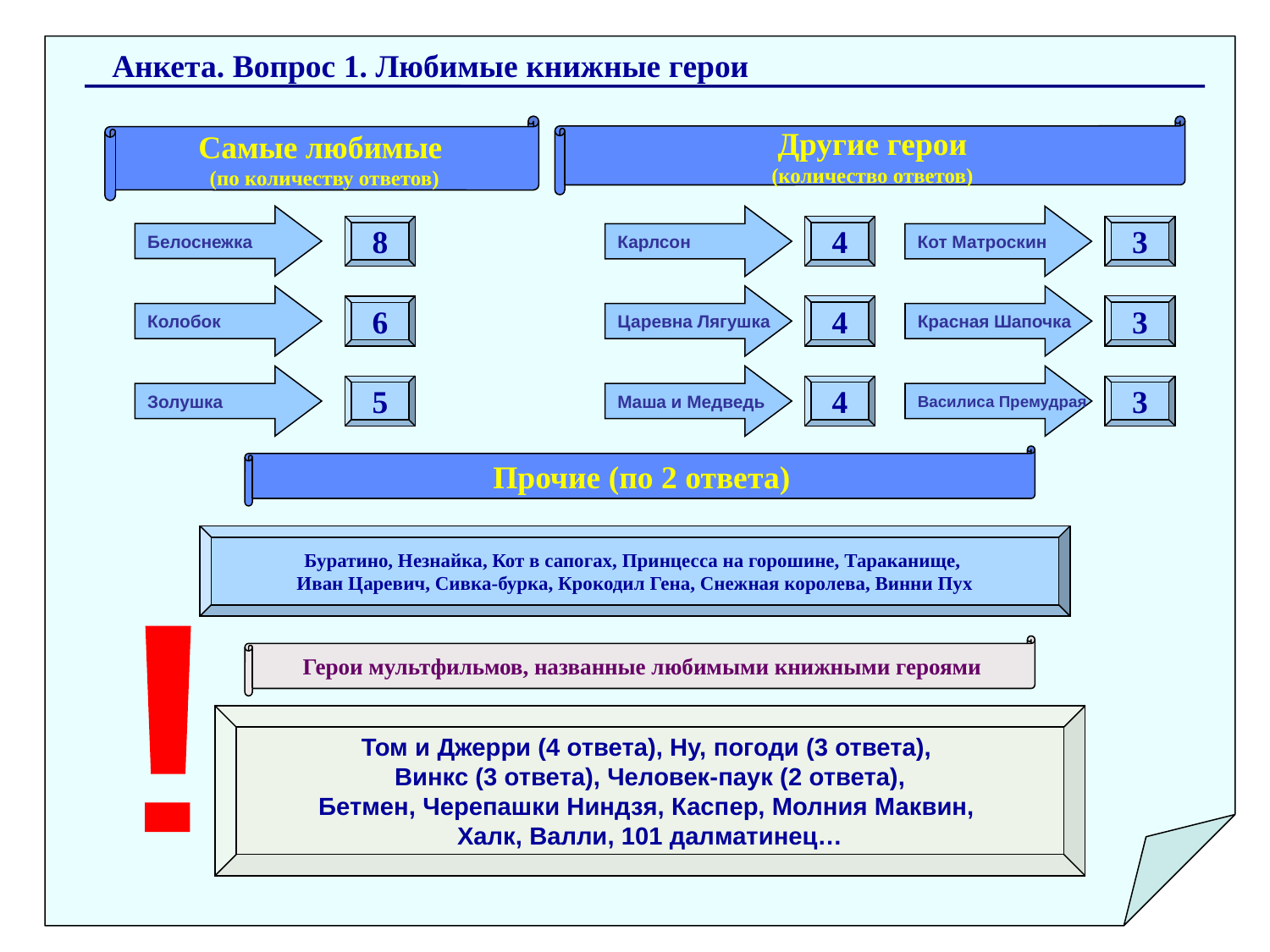

Анкета. Вопрос 1. Любимые книжные герои

Самые любимые
(по количеству ответов)
Другие герои
(количество ответов)
Белоснежка
Карлсон
Кот Матроскин
8
4
3
Колобок
Царевна Лягушка
Красная Шапочка
4
3
6
Золушка
Маша и Медведь
Василиса Премудрая
5
4
3
Прочие (по 2 ответа)
Буратино, Незнайка, Кот в сапогах, Принцесса на горошине, Тараканище,
Иван Царевич, Сивка-бурка, Крокодил Гена, Снежная королева, Винни Пух
!
Герои мультфильмов, названные любимыми книжными героями

Том и Джерри (4 ответа), Ну, погоди (3 ответа),
Винкс (3 ответа), Человек-паук (2 ответа),
Бетмен, Черепашки Ниндзя, Каспер, Молния Маквин,
Халк, Валли, 101 далматинец…